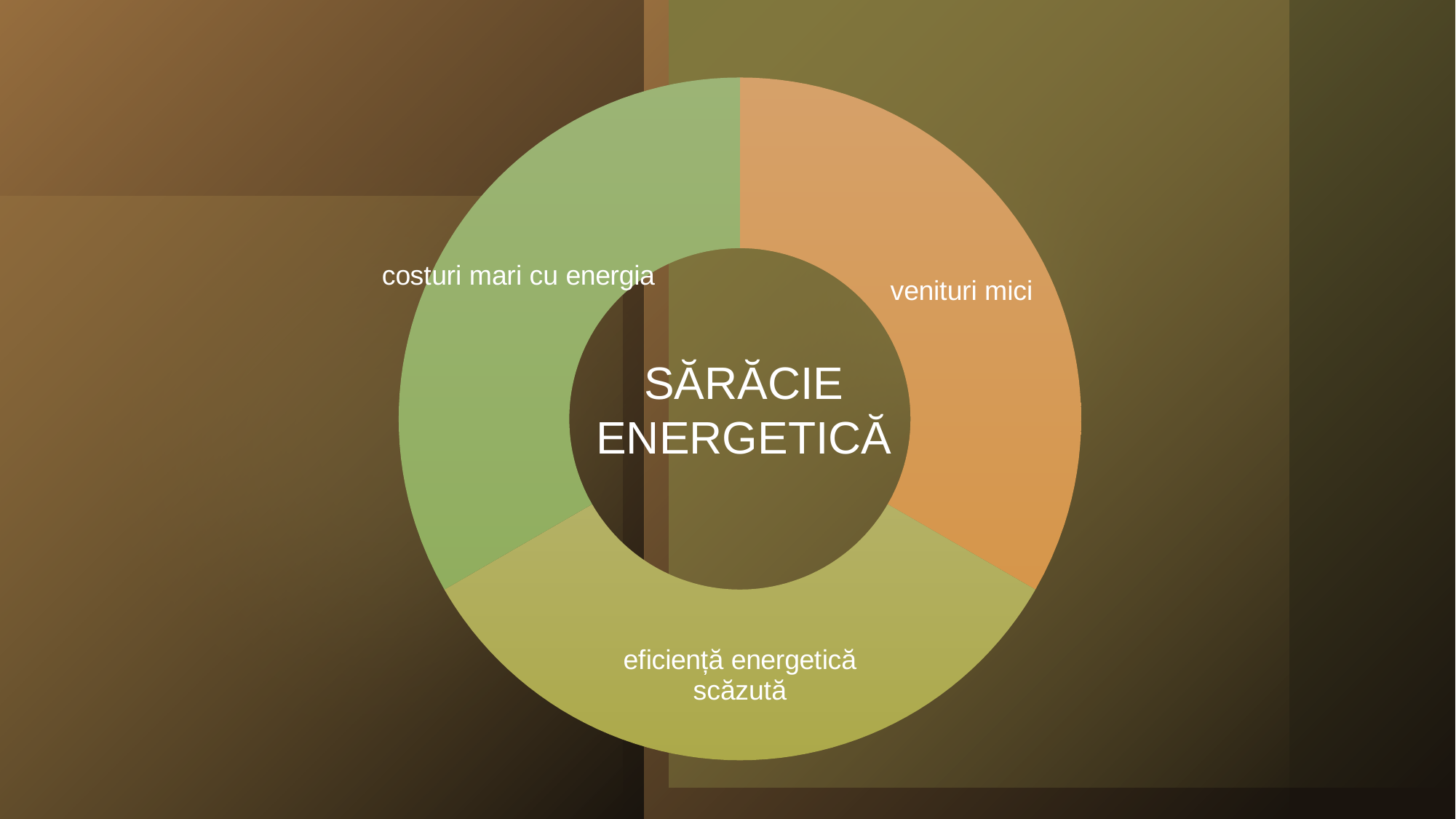

### Chart

| Category | Sales |
|---|---|
| venituri mici | 33.30000000000001 |
| eficiență energetică scăzută | 33.30000000000001 |
| costuri mari cu energia | 33.30000000000001 |
SĂRĂCIE ENERGETICĂ